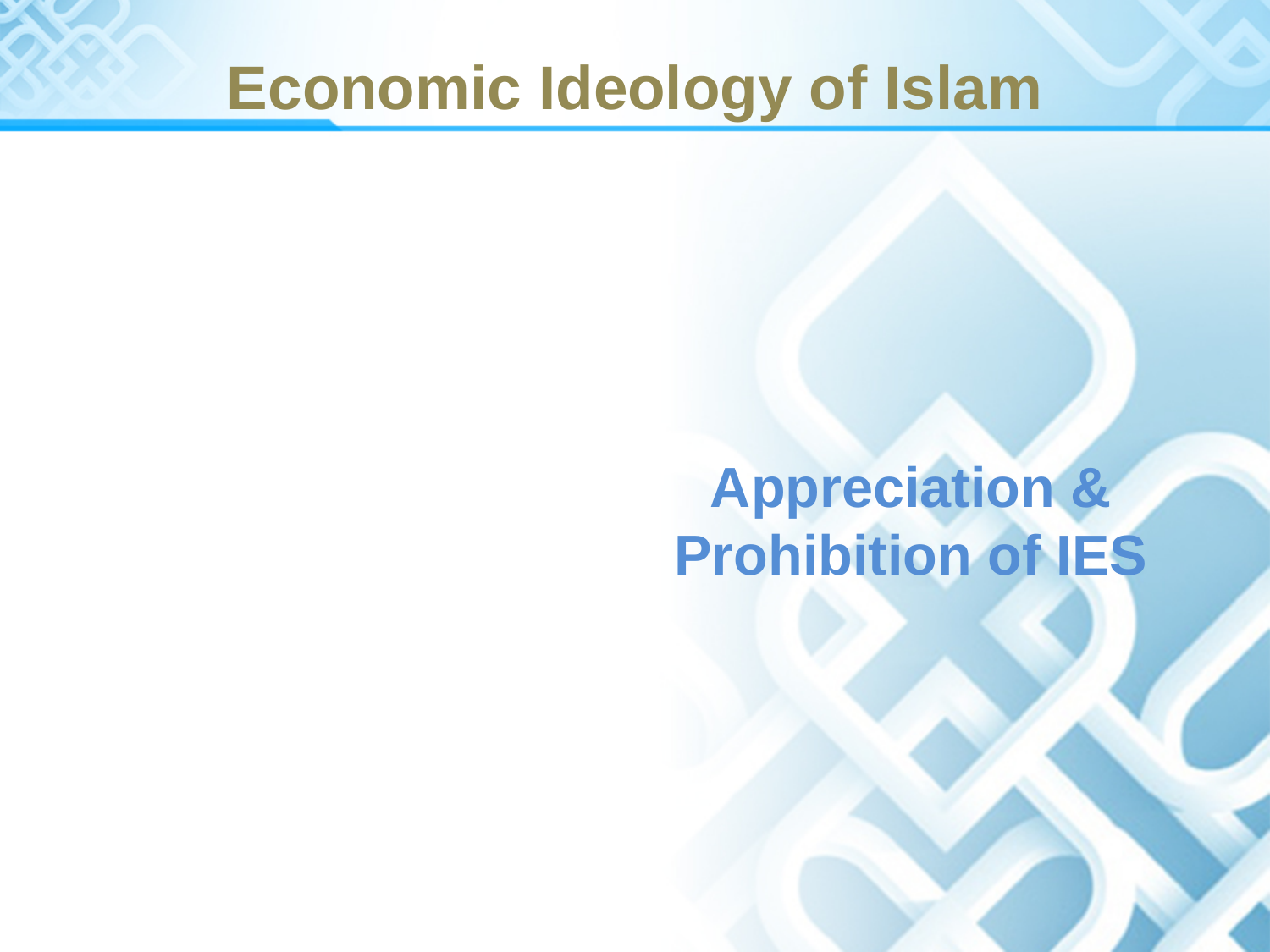

# Economic Ideology of Islam
Appreciation & Prohibition of IES